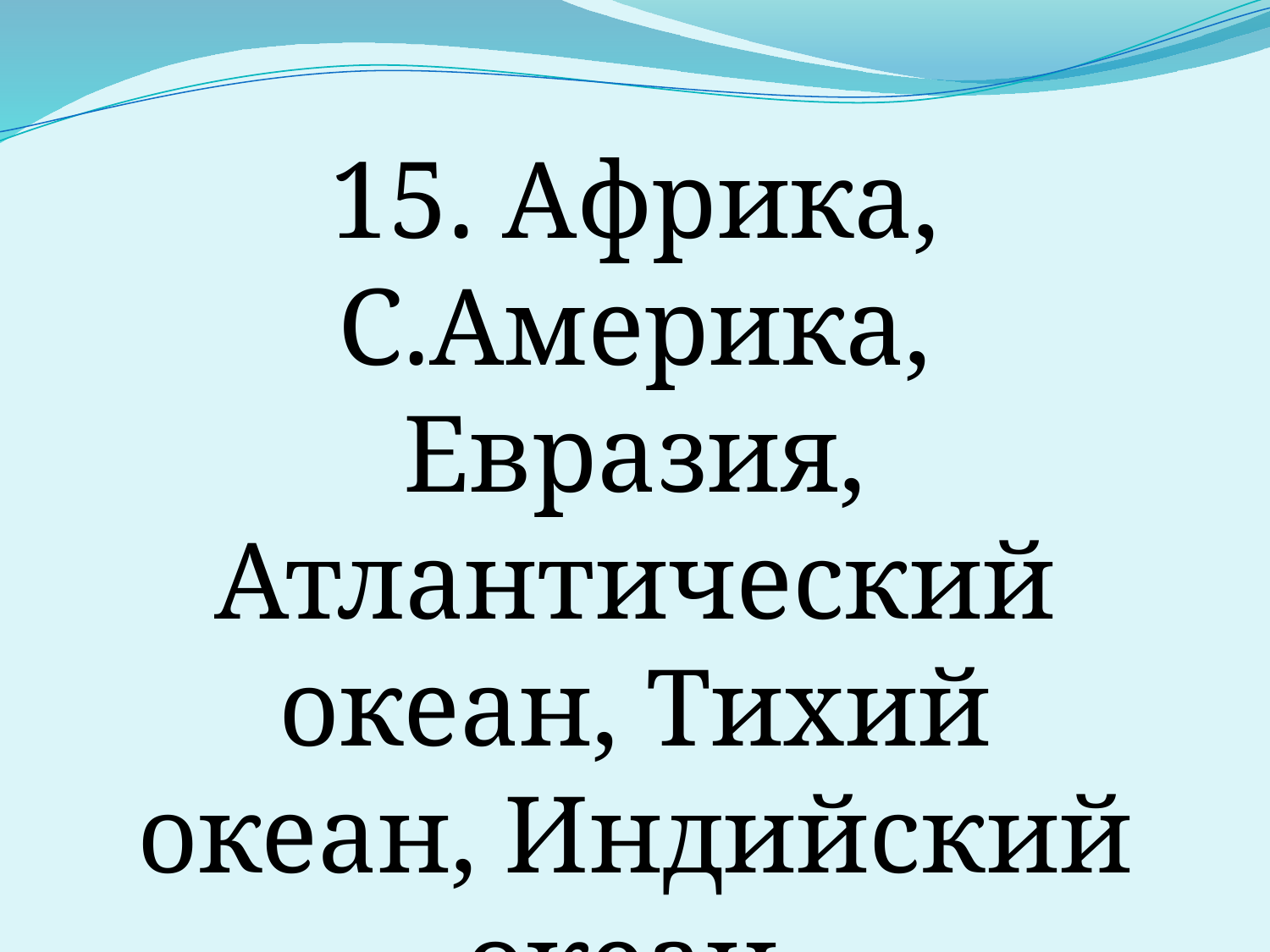

15. Африка, С.Америка, Евразия, Атлантический океан, Тихий океан, Индийский океан.